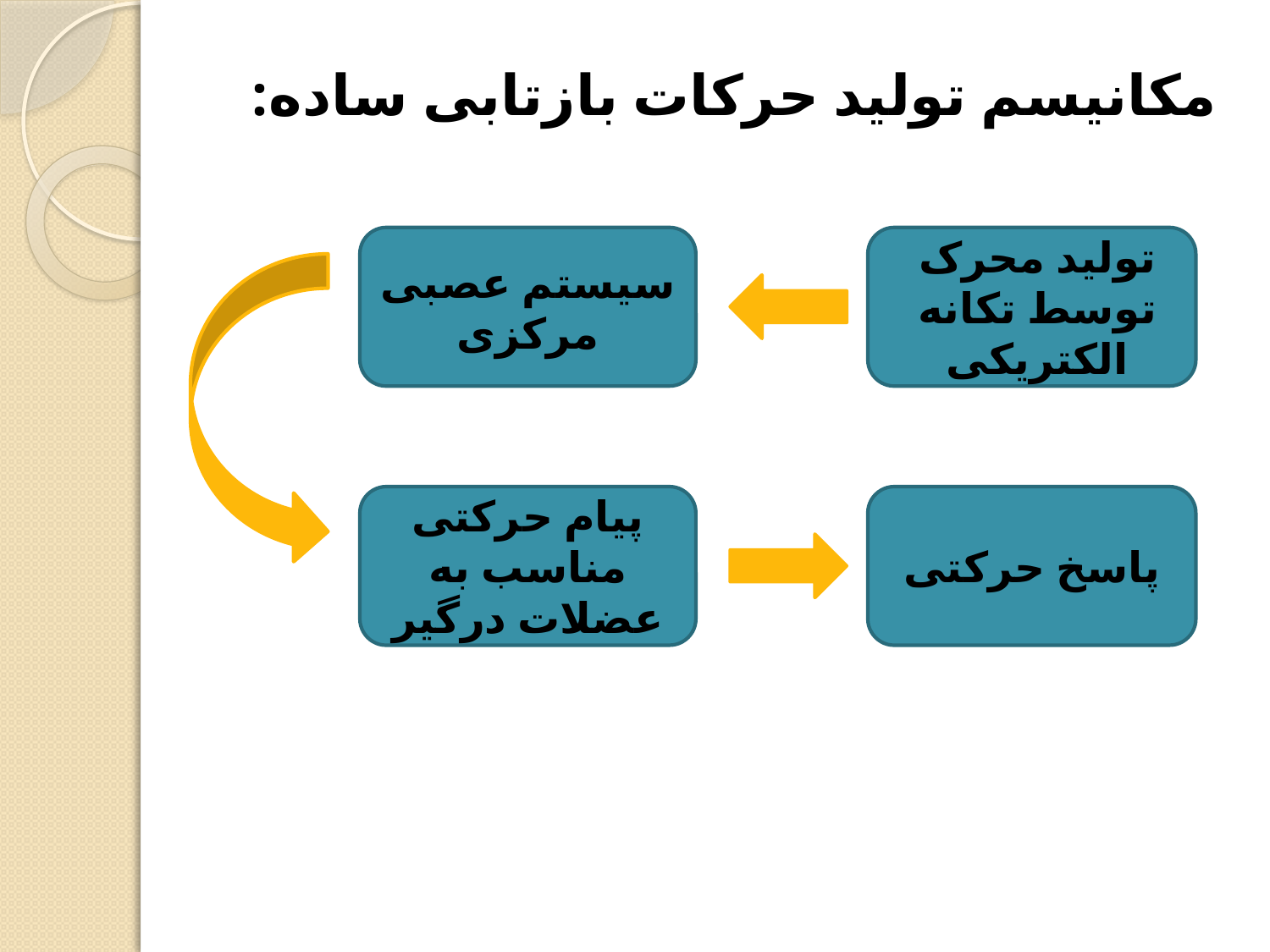

#
مکانیسم تولید حرکات بازتابی ساده:

تولید محرک توسط تکانه الکتریکی
سیستم عصبی مرکزی

پیام حرکتی مناسب به عضلات درگیر
پاسخ حرکتی